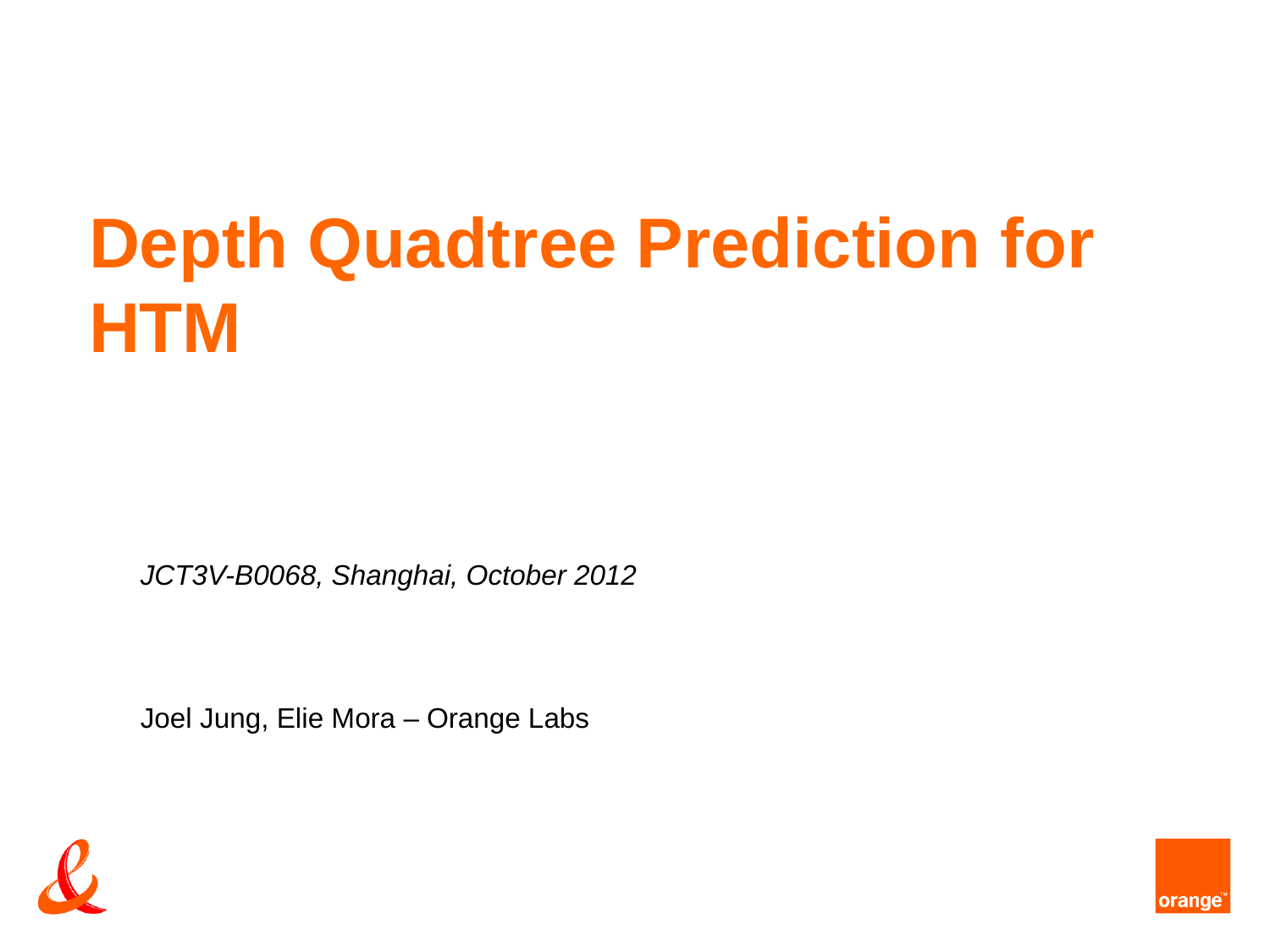

# Depth Quadtree Prediction for HTM
JCT3V-B0068, Shanghai, October 2012

Joel Jung, Elie Mora – Orange Labs